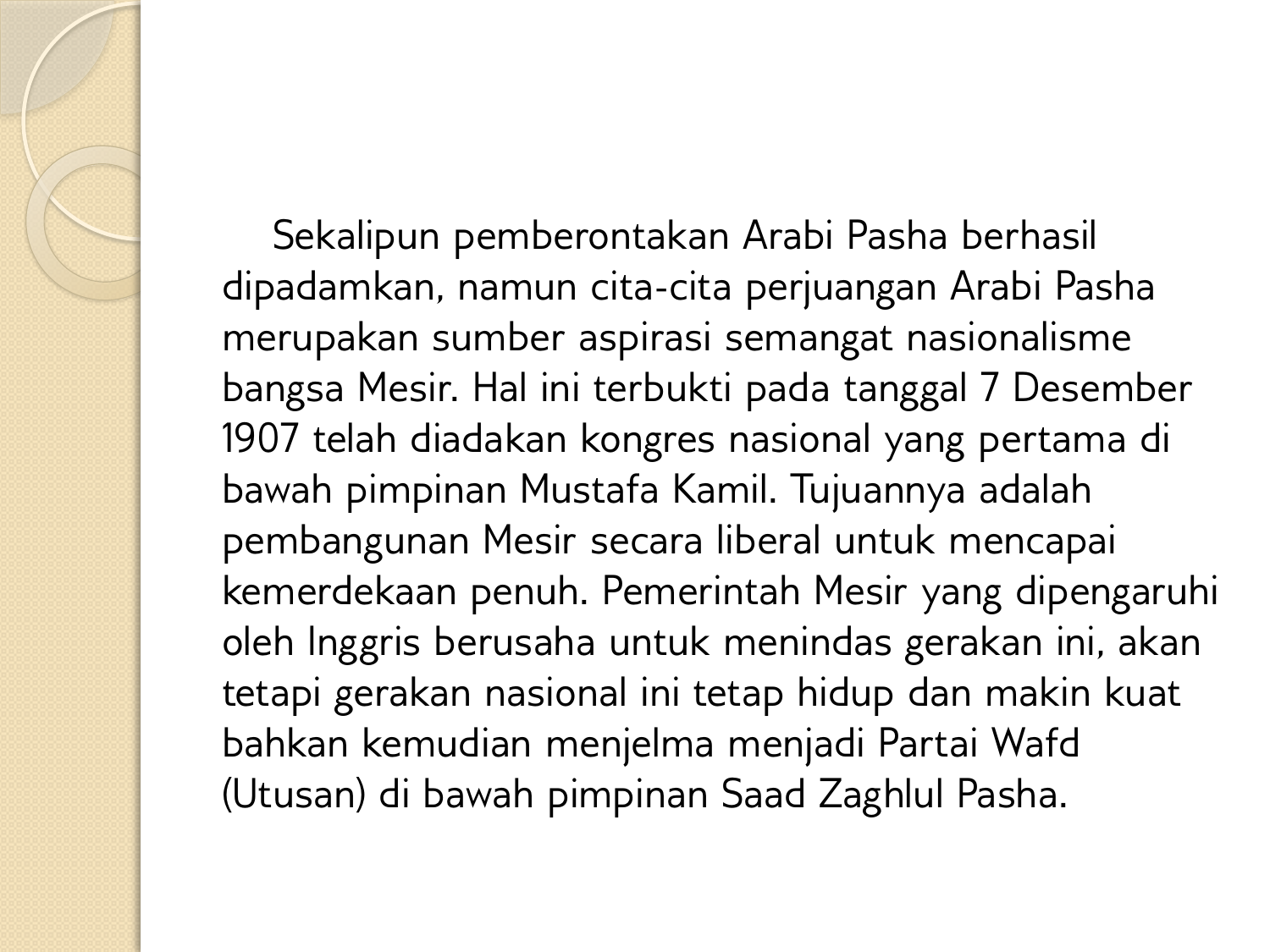

#
    Sekalipun pemberontakan Arabi Pasha berhasil dipadamkan, namun cita-cita perjuangan Arabi Pasha merupakan sumber aspirasi semangat nasionalisme bangsa Mesir. Hal ini terbukti pada tanggal 7 Desember 1907 telah diadakan kongres nasional yang pertama di bawah pimpinan Mustafa Kamil. Tujuannya adalah pembangunan Mesir secara liberal untuk mencapai kemerdekaan penuh. Pemerintah Mesir yang dipengaruhi oleh Inggris berusaha untuk menindas gerakan ini, akan tetapi gerakan nasional ini tetap hidup dan makin kuat bahkan kemudian menjelma menjadi Partai Wafd (Utusan) di bawah pimpinan Saad Zaghlul Pasha.